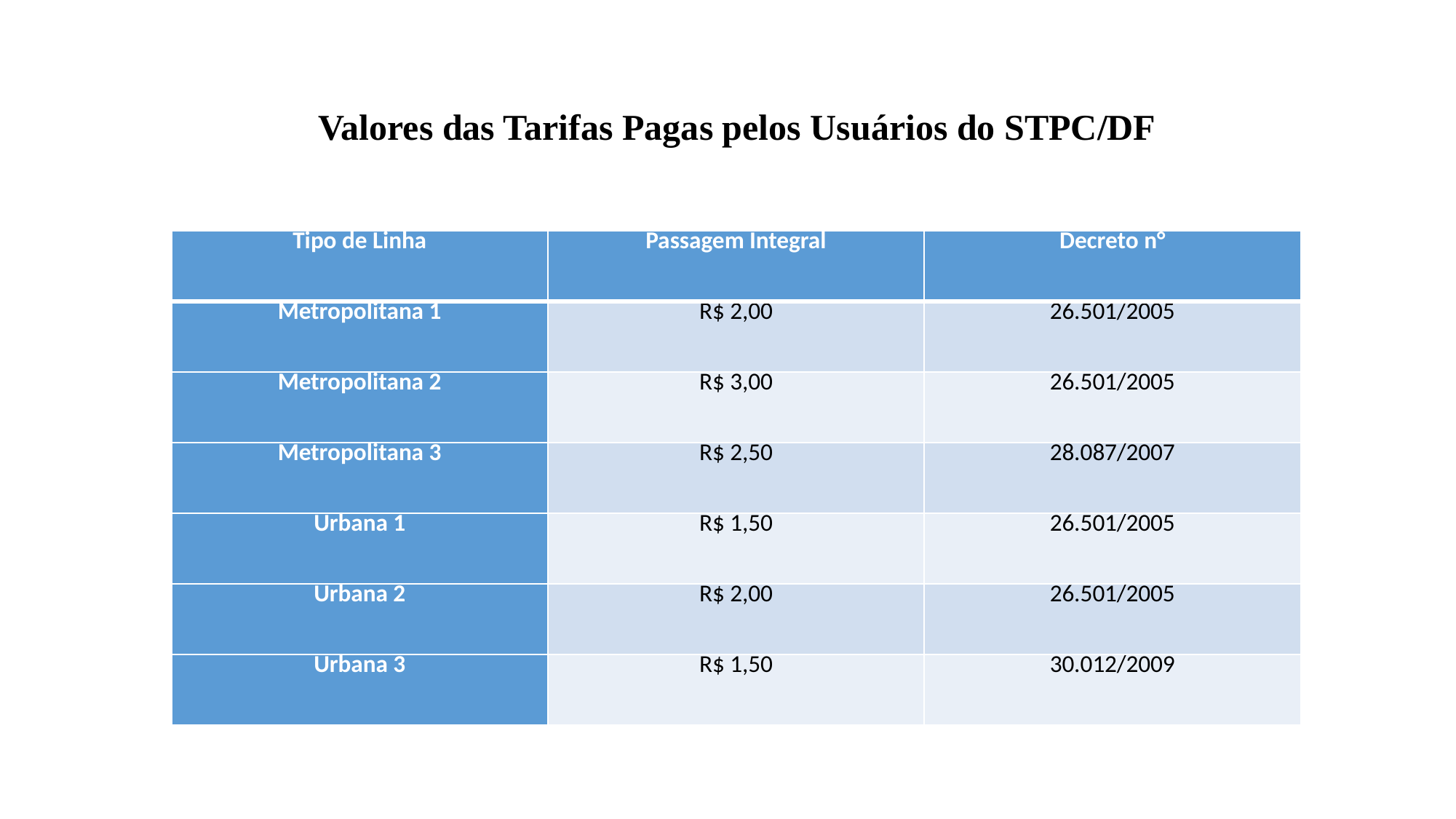

Valores das Tarifas Pagas pelos Usuários do STPC/DF

| Tipo de Linha | Passagem Integral | Decreto n° |
| --- | --- | --- |
| Metropolitana 1 | R$ 2,00 | 26.501/2005 |
| Metropolitana 2 | R$ 3,00 | 26.501/2005 |
| Metropolitana 3 | R$ 2,50 | 28.087/2007 |
| Urbana 1 | R$ 1,50 | 26.501/2005 |
| Urbana 2 | R$ 2,00 | 26.501/2005 |
| Urbana 3 | R$ 1,50 | 30.012/2009 |